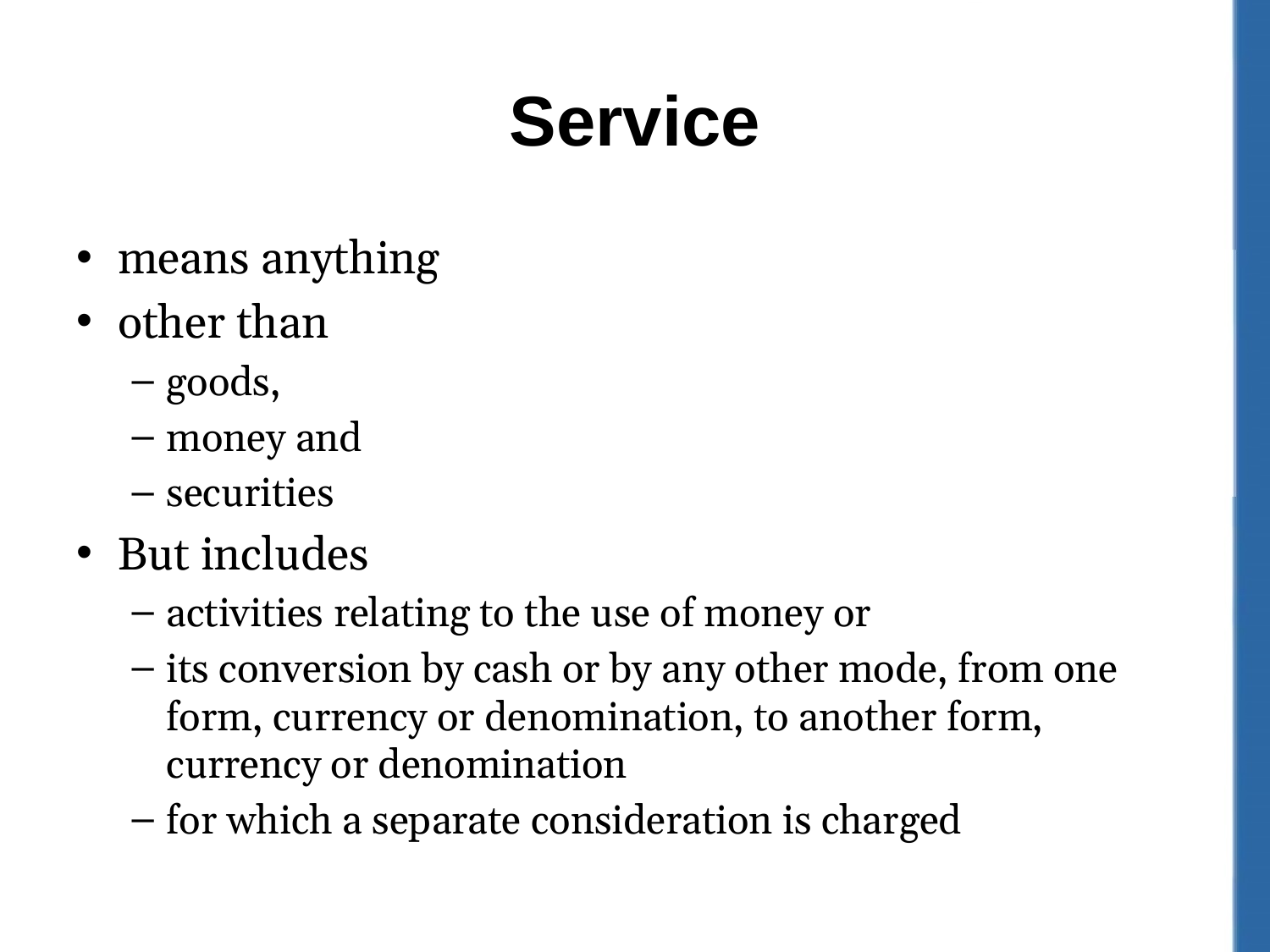

# Service
means anything
other than
goods,
money and
securities
But includes
activities relating to the use of money or
its conversion by cash or by any other mode, from one form, currency or denomination, to another form, currency or denomination
for which a separate consideration is charged

Hiregange